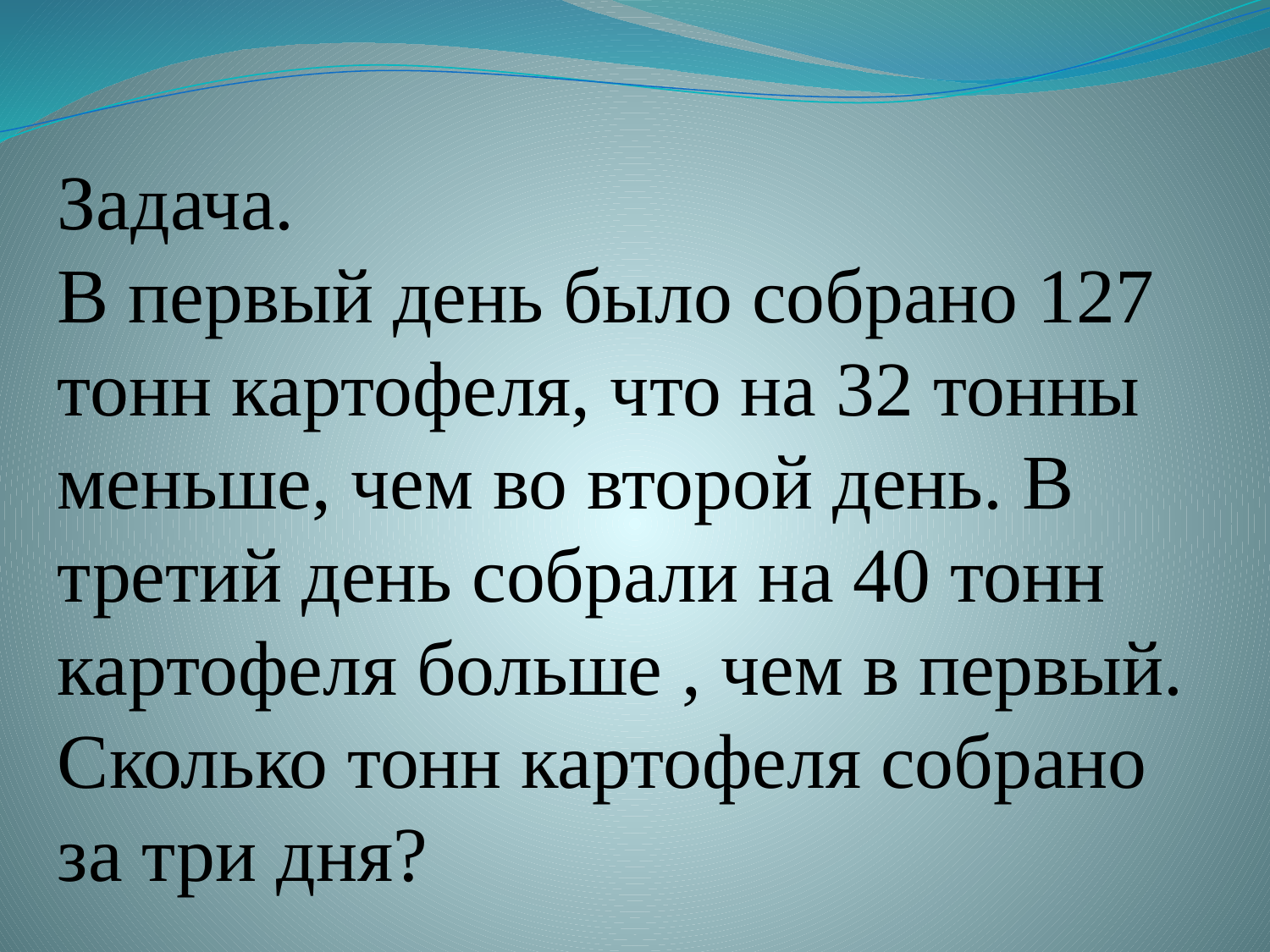

Задача.
В первый день было собрано 127 тонн картофеля, что на 32 тонны меньше, чем во второй день. В третий день собрали на 40 тонн картофеля больше , чем в первый. Сколько тонн картофеля собрано за три дня?